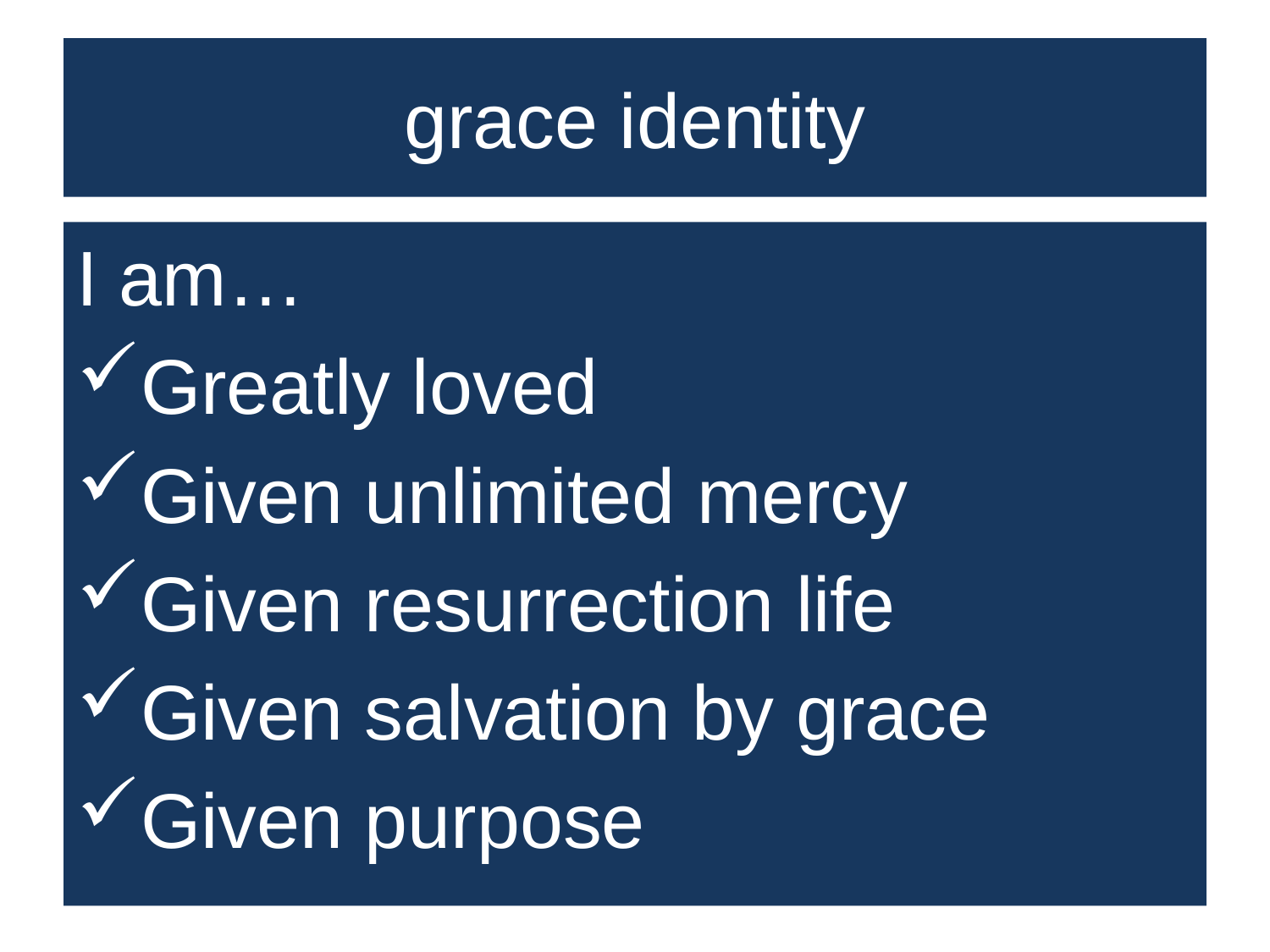

# grace identity
I am…
Greatly loved
Given unlimited mercy
Given resurrection life
Given salvation by grace
Given purpose